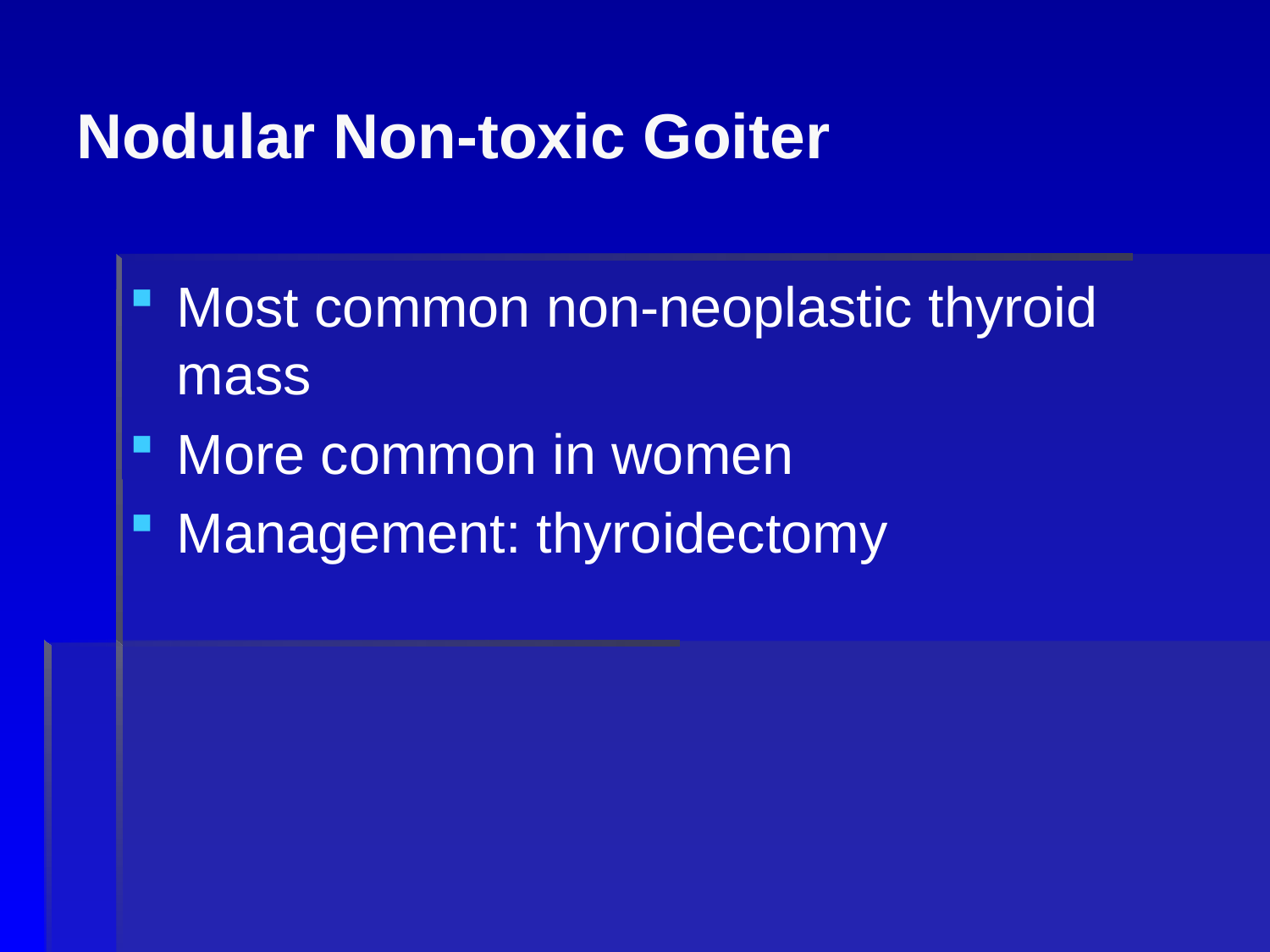

# Nodular Non-toxic Goiter
Most common non-neoplastic thyroid mass
More common in women
Management: thyroidectomy